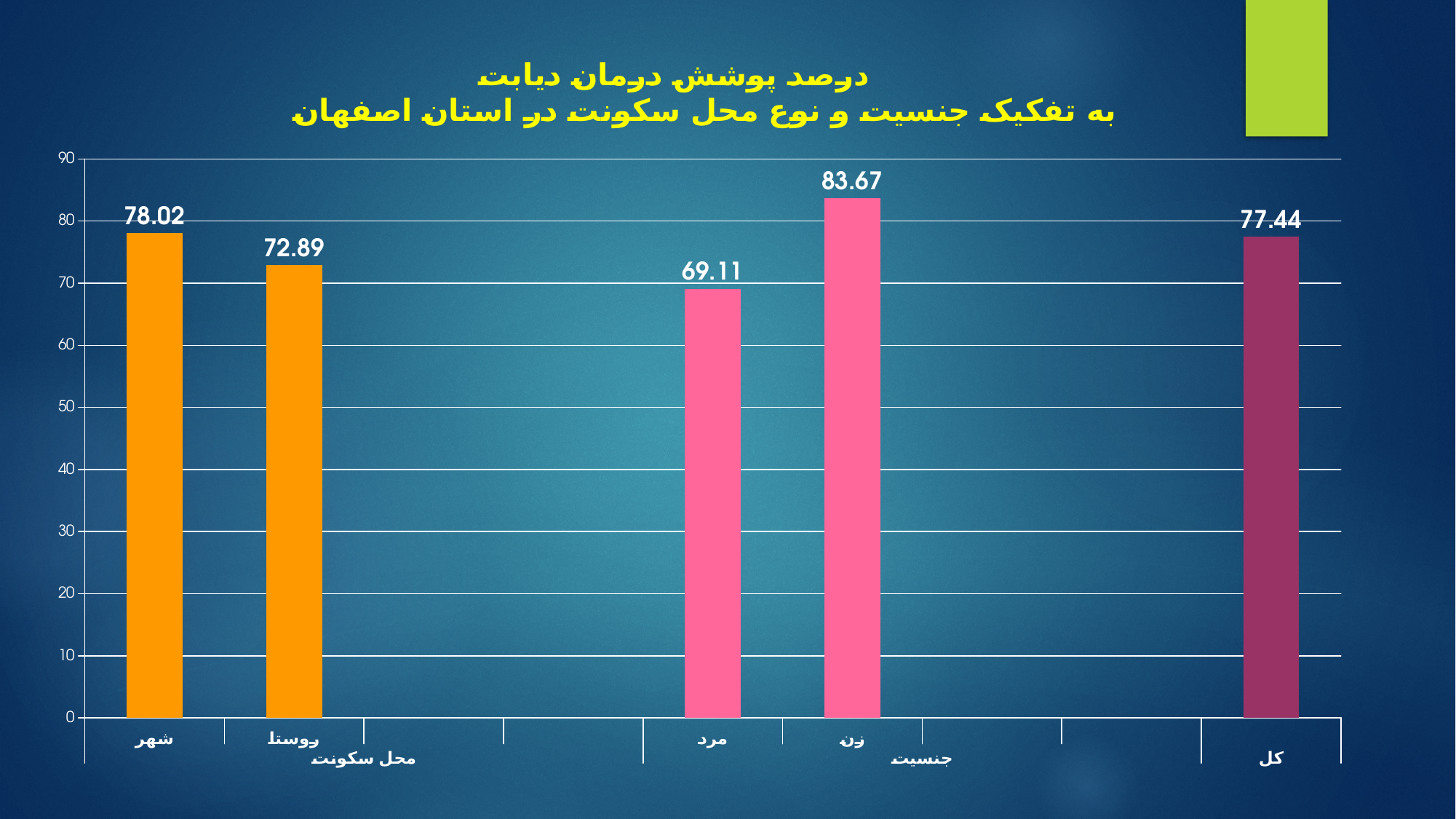

### Chart: درصد پوشش درمان دیابت
 به تفکیک جنسیت و نوع محل سکونت در استان اصفهان

| Category |  |
|---|---|
| شهر | 78.02 |
| روستا | 72.89 |
|  | None |
|  | None |
| مرد | 69.11 |
| زن | 83.67 |
|  | None |
|  | None |
|  | 77.44 |